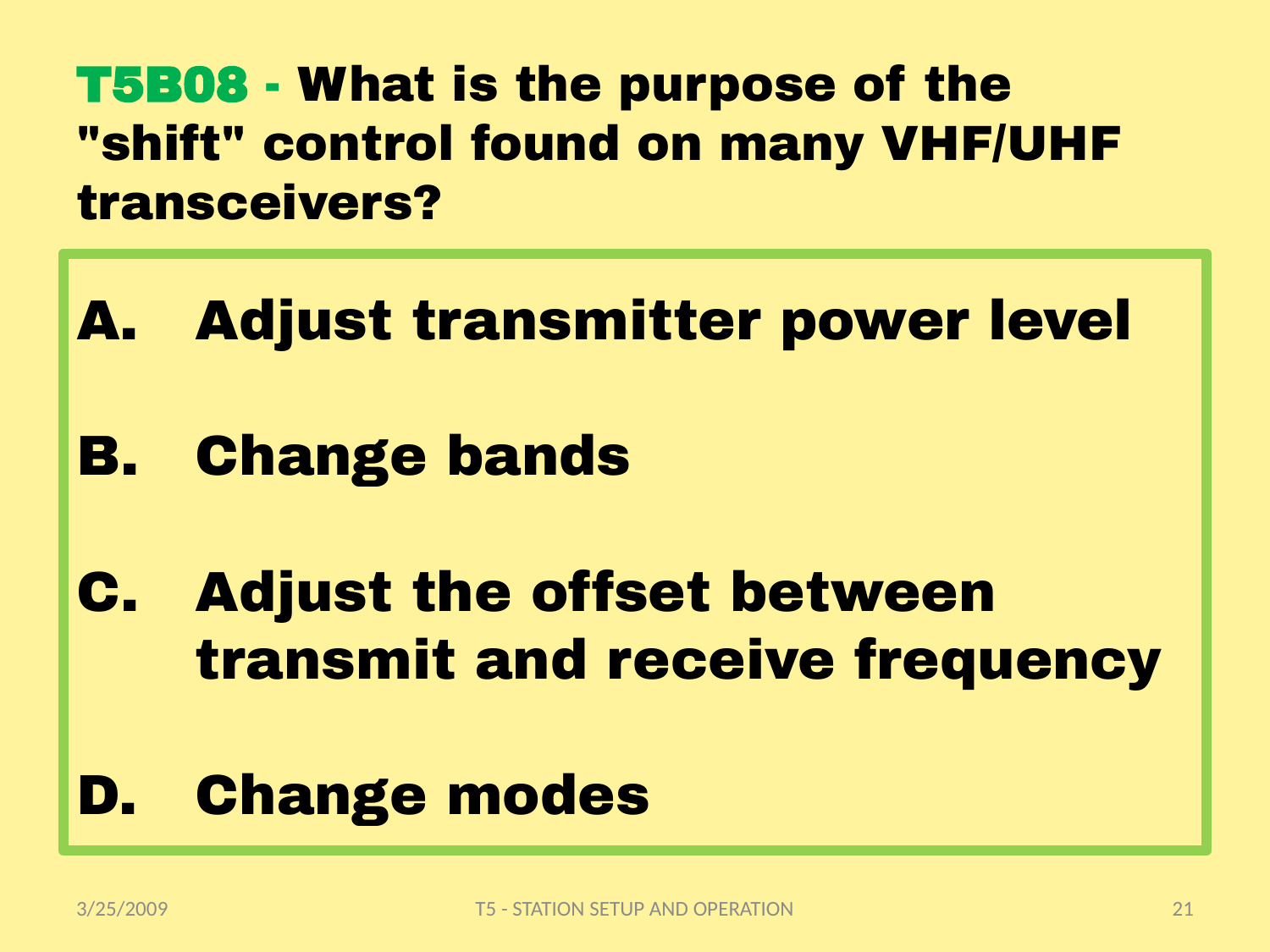

# T5B08 - What is the purpose of the "shift" control found on many VHF/UHF transceivers?

Adjust transmitter power level

Change bands

Adjust the offset between transmit and receive frequency

Change modes

3/25/2009
T5 - STATION SETUP AND OPERATION
21